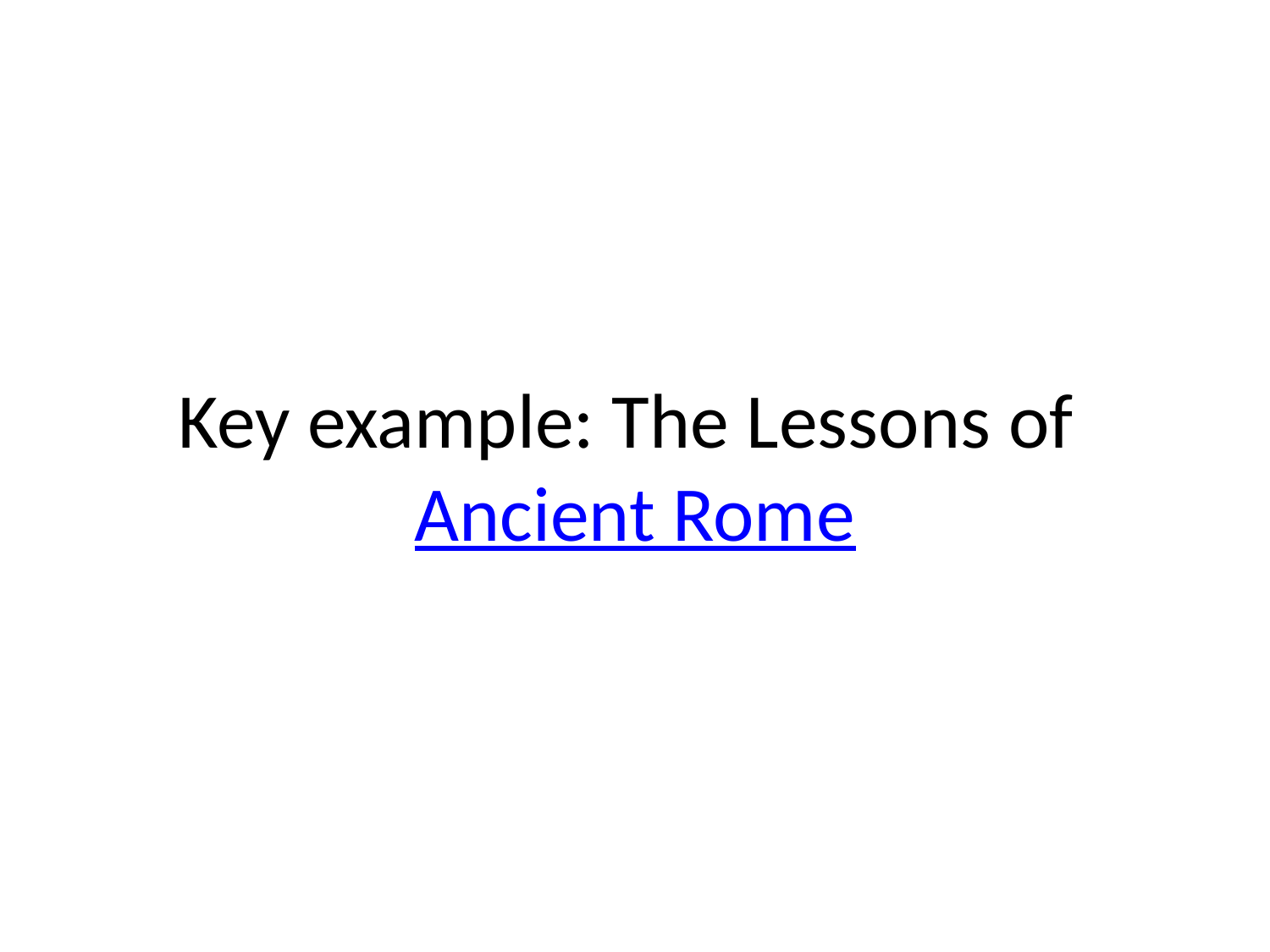

# Key example: The Lessons of Ancient Rome